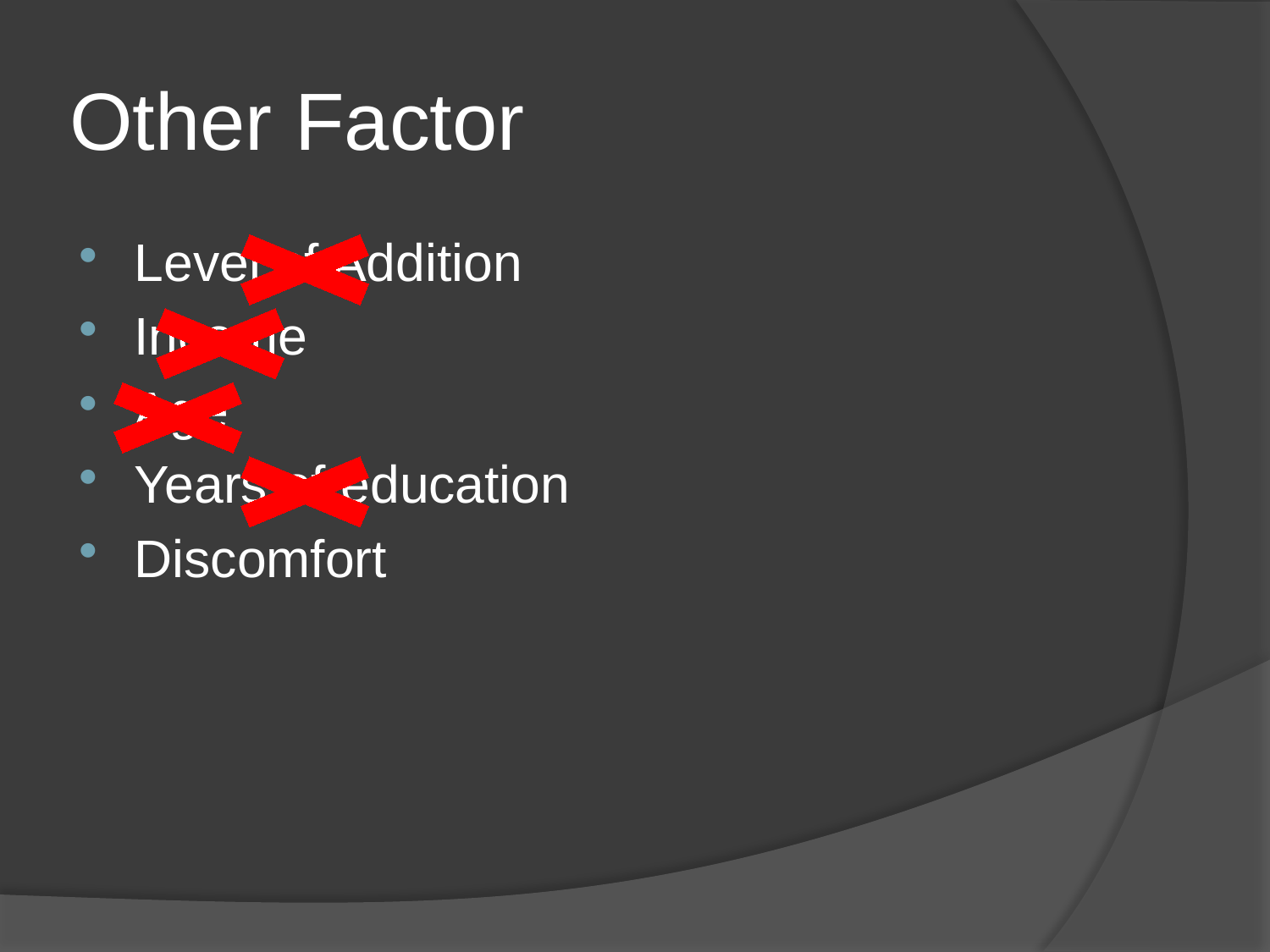

# Other Factor

Level of Addition
Income
Age
Years of education
Discomfort